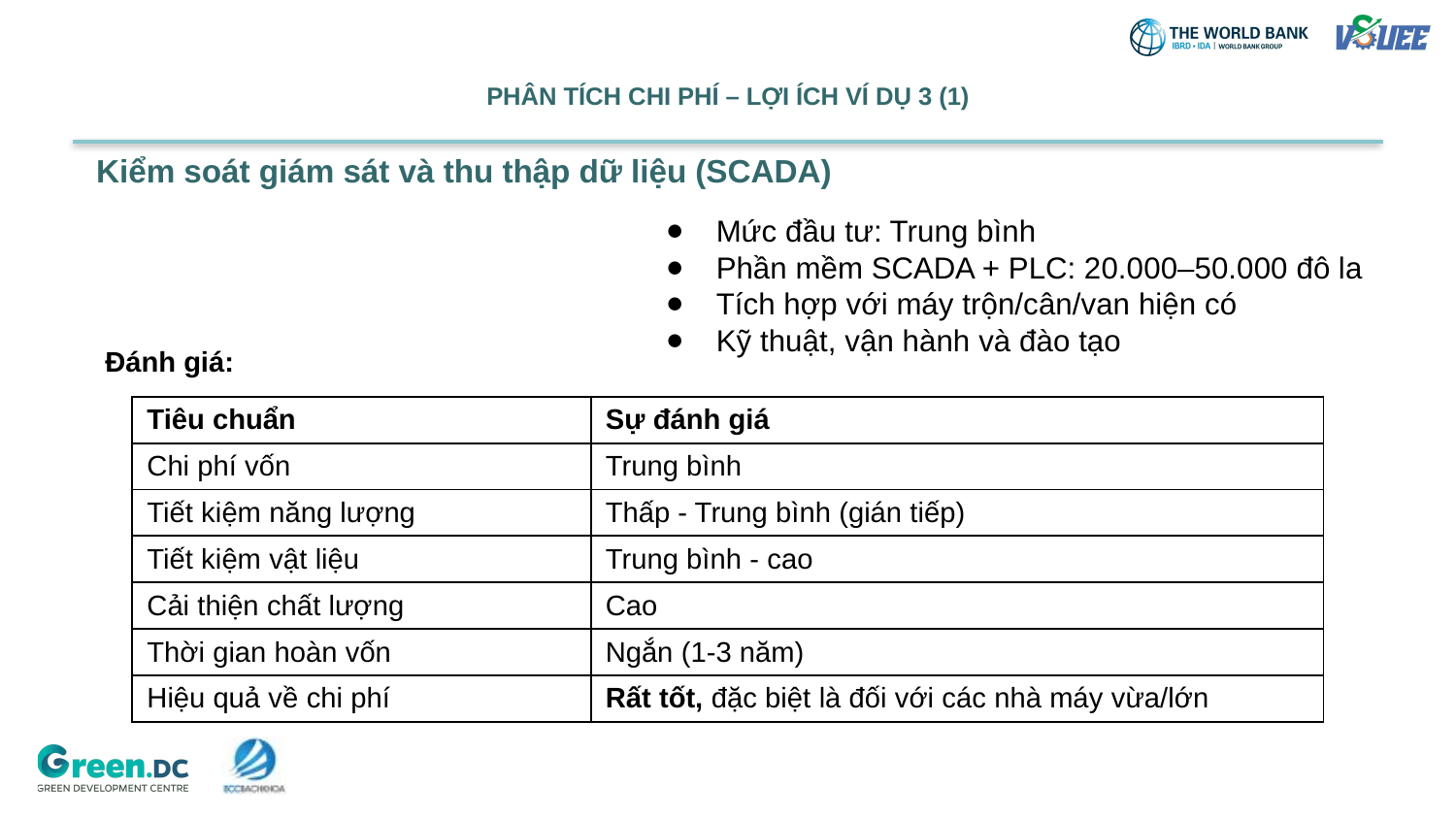

# PHÂN TÍCH CHI PHÍ – LỢI ÍCH VÍ DỤ 3 (1)
Kiểm soát giám sát và thu thập dữ liệu (SCADA)
Mức đầu tư: Trung bình
Phần mềm SCADA + PLC: 20.000–50.000 đô la
Tích hợp với máy trộn/cân/van hiện có
Kỹ thuật, vận hành và đào tạo
Đánh giá:
| Tiêu chuẩn | Sự đánh giá |
| --- | --- |
| Chi phí vốn | Trung bình |
| Tiết kiệm năng lượng | Thấp - Trung bình (gián tiếp) |
| Tiết kiệm vật liệu | Trung bình - cao |
| Cải thiện chất lượng | Cao |
| Thời gian hoàn vốn | Ngắn (1-3 năm) |
| Hiệu quả về chi phí | Rất tốt, đặc biệt là đối với các nhà máy vừa/lớn |